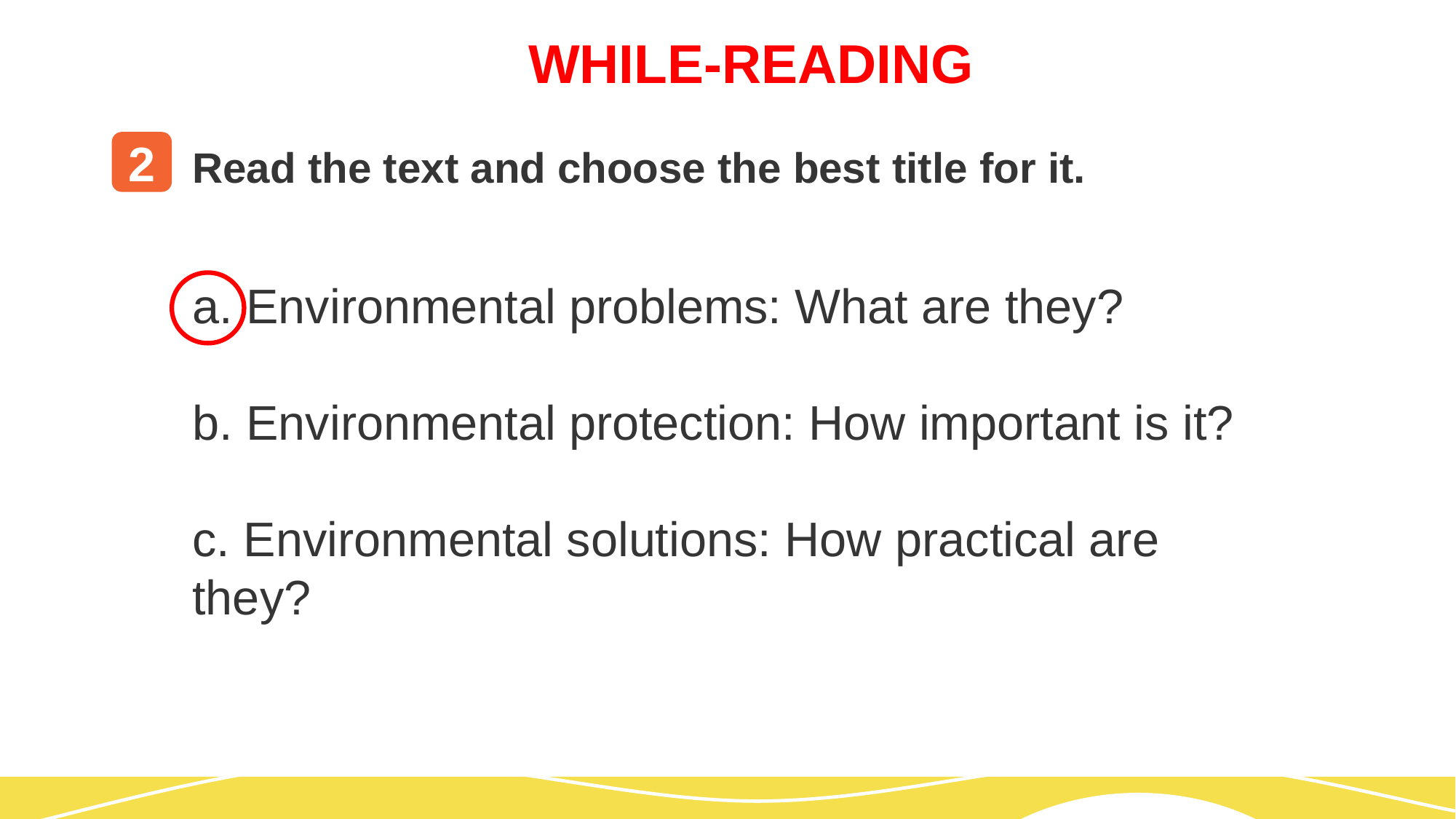

WHILE-READING
2
Read the text and choose the best title for it.
1
a. Environmental problems: What are they?

b. Environmental protection: How important is it?

c. Environmental solutions: How practical are they?